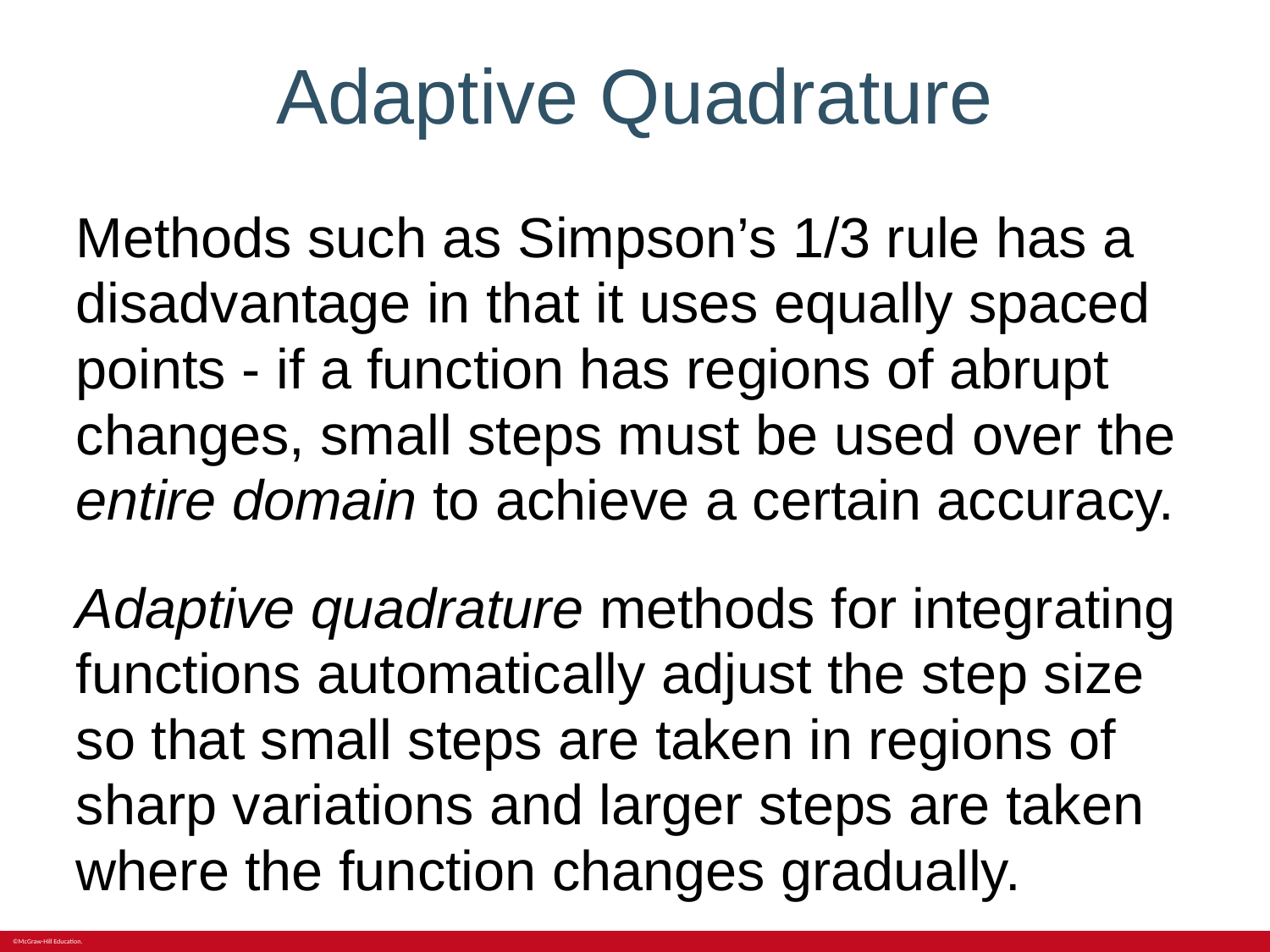

# Adaptive Quadrature
Methods such as Simpson’s 1/3 rule has a disadvantage in that it uses equally spaced points - if a function has regions of abrupt changes, small steps must be used over the entire domain to achieve a certain accuracy.
Adaptive quadrature methods for integrating functions automatically adjust the step size so that small steps are taken in regions of sharp variations and larger steps are taken where the function changes gradually.